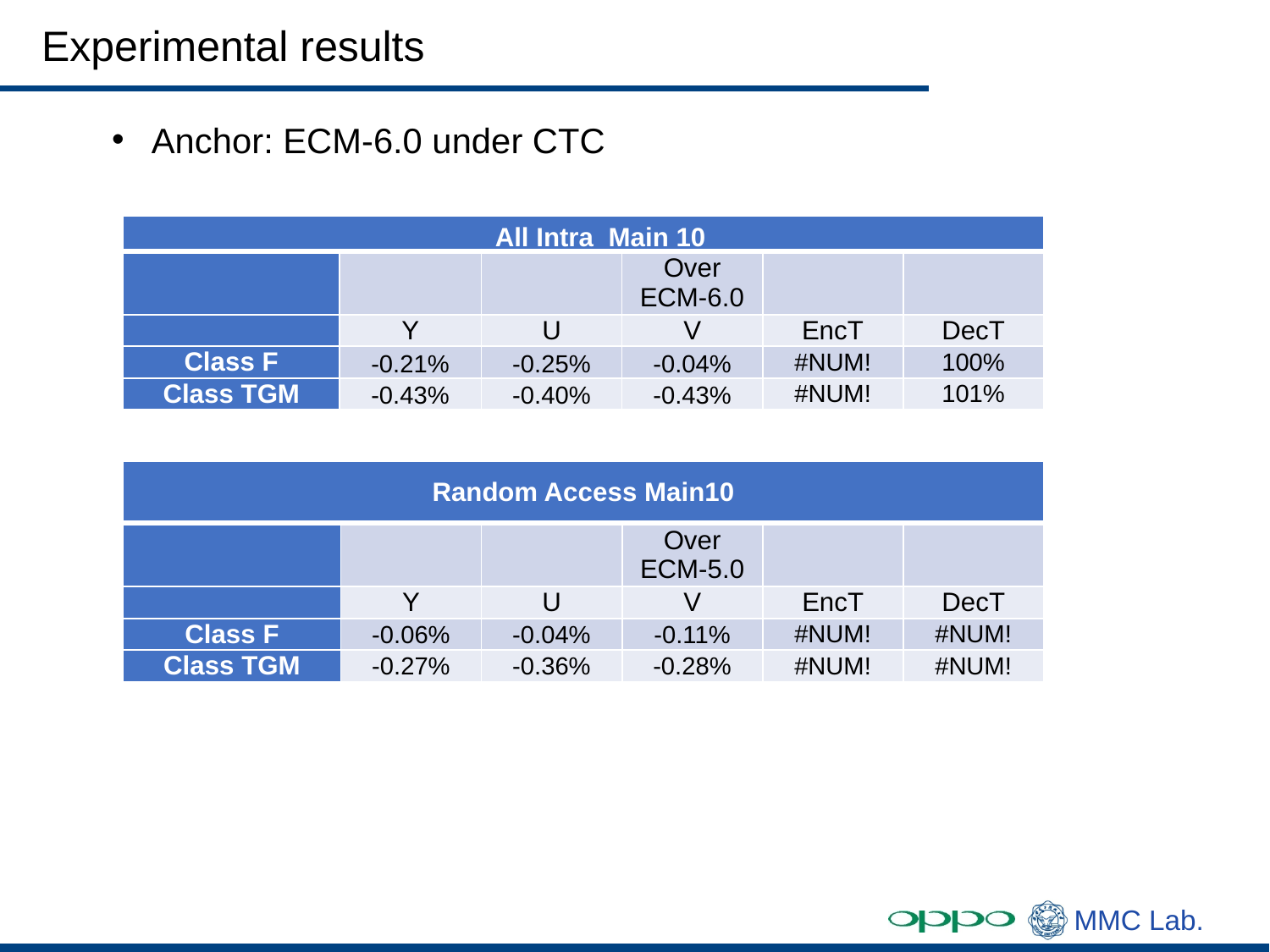

# Experimental results
Anchor: ECM-6.0 under CTC

| All Intra Main 10 |  |  |  |  |  |
| --- | --- | --- | --- | --- | --- |
|  |  |  | Over ECM-6.0 |  |  |
|  | Y | U | V | EncT | DecT |
| Class F | -0.21% | -0.25% | -0.04% | #NUM! | 100% |
| Class TGM | -0.43% | -0.40% | -0.43% | #NUM! | 101% |
| Random Access Main10 |  |  |  |  |  |
| --- | --- | --- | --- | --- | --- |
|  |  |  | Over ECM-5.0 |  |  |
|  | Y | U | V | EncT | DecT |
| Class F | -0.06% | -0.04% | -0.11% | #NUM! | #NUM! |
| Class TGM | -0.27% | -0.36% | -0.28% | #NUM! | #NUM! |